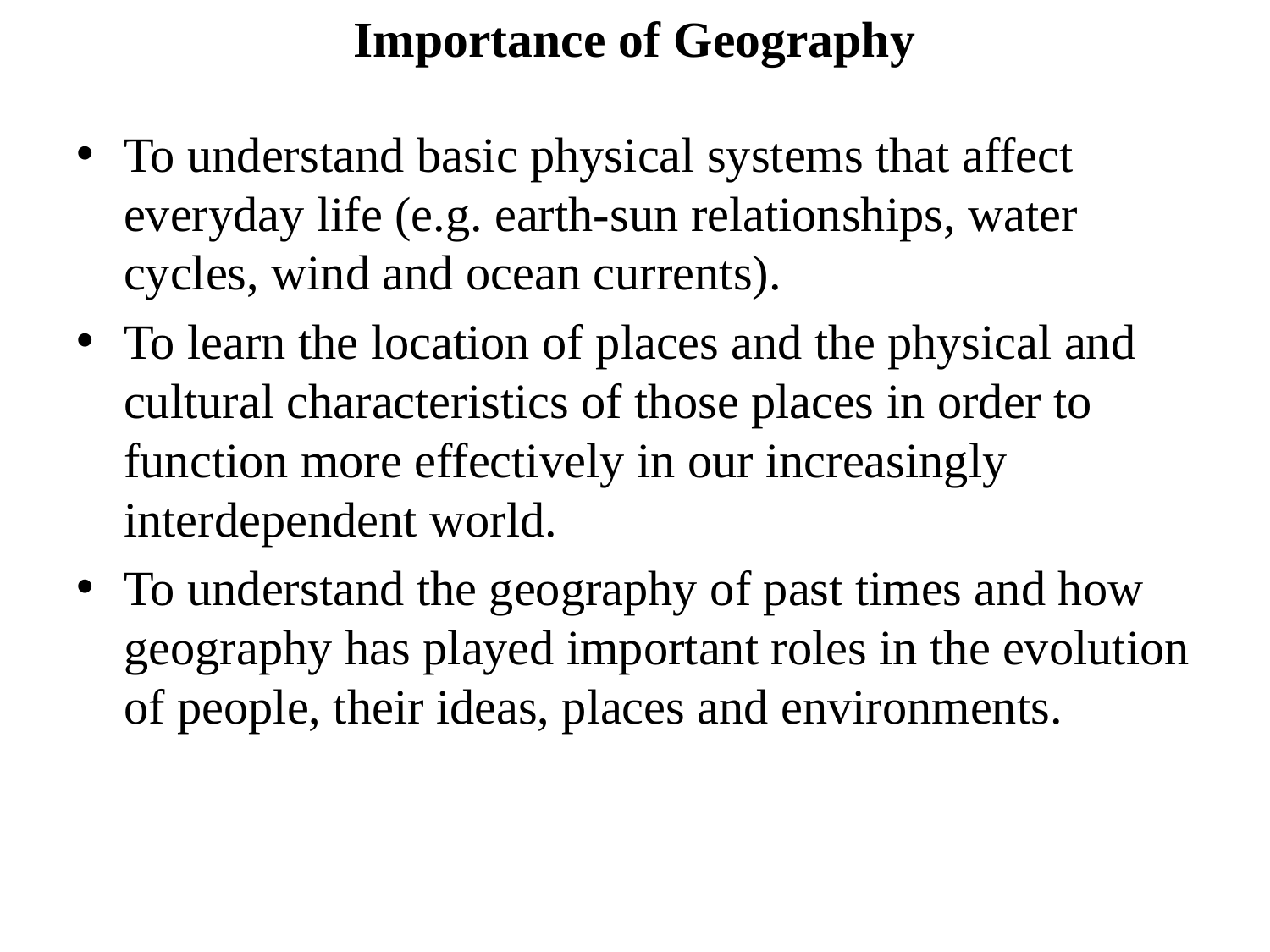

# Importance of Geography
To understand basic physical systems that affect everyday life (e.g. earth-sun relationships, water cycles, wind and ocean currents).
To learn the location of places and the physical and cultural characteristics of those places in order to function more effectively in our increasingly interdependent world.
To understand the geography of past times and how geography has played important roles in the evolution of people, their ideas, places and environments.